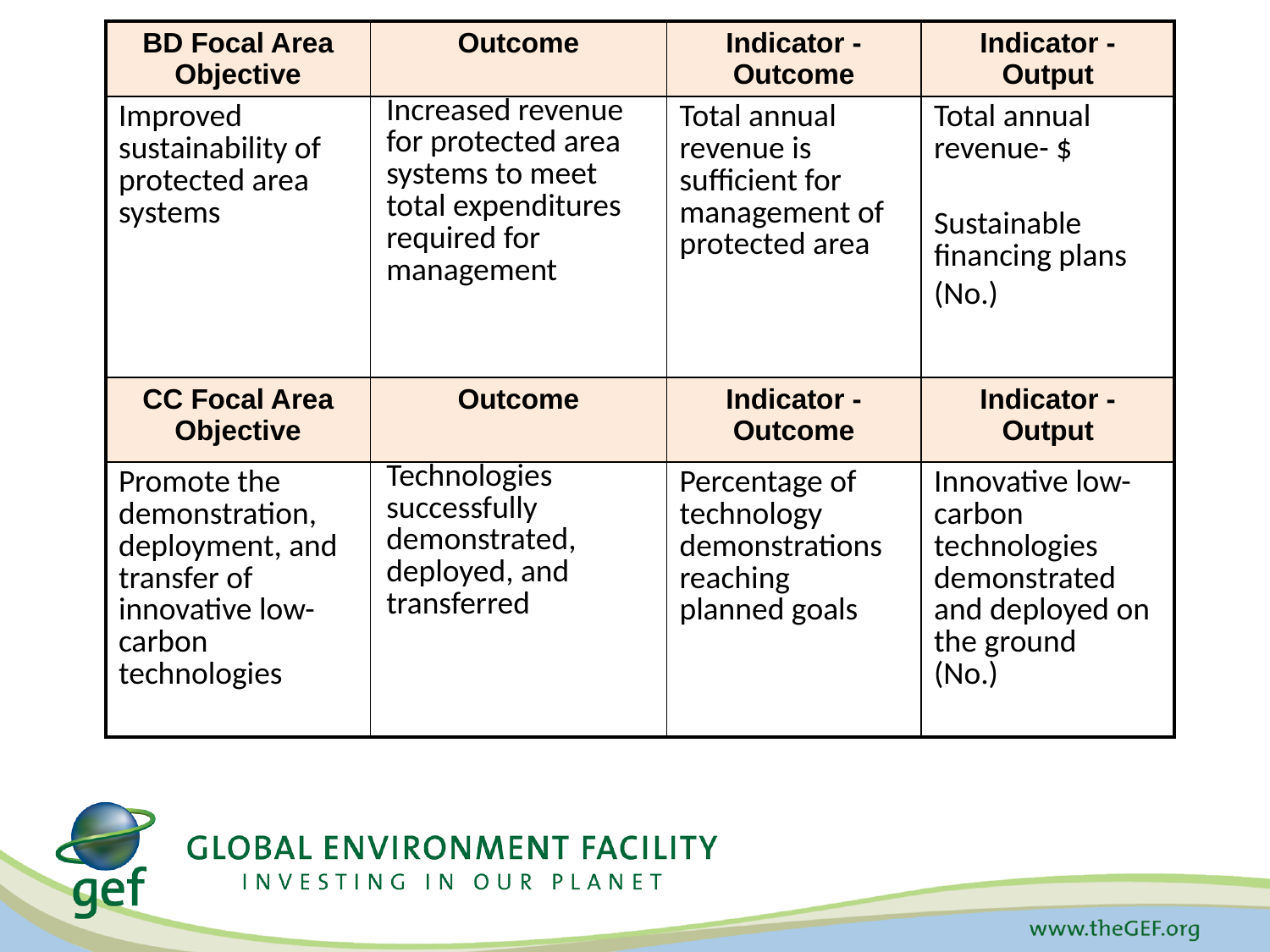

| BD Focal Area Objective | Outcome | Indicator - Outcome | Indicator - Output |
| --- | --- | --- | --- |
| Improved sustainability of protected area systems | Increased revenue for protected area systems to meet total expenditures required for management | Total annual revenue is sufficient for management of protected area | Total annual revenue- $ Sustainable financing plans (No.) |
| CC Focal Area Objective | Outcome | Indicator - Outcome | Indicator - Output |
| Promote the demonstration, deployment, and transfer of innovative low-carbon technologies | Technologies successfully demonstrated, deployed, and transferred | Percentage of technology demonstrations reaching planned goals | Innovative low-carbon technologies demonstrated and deployed on the ground (No.) |